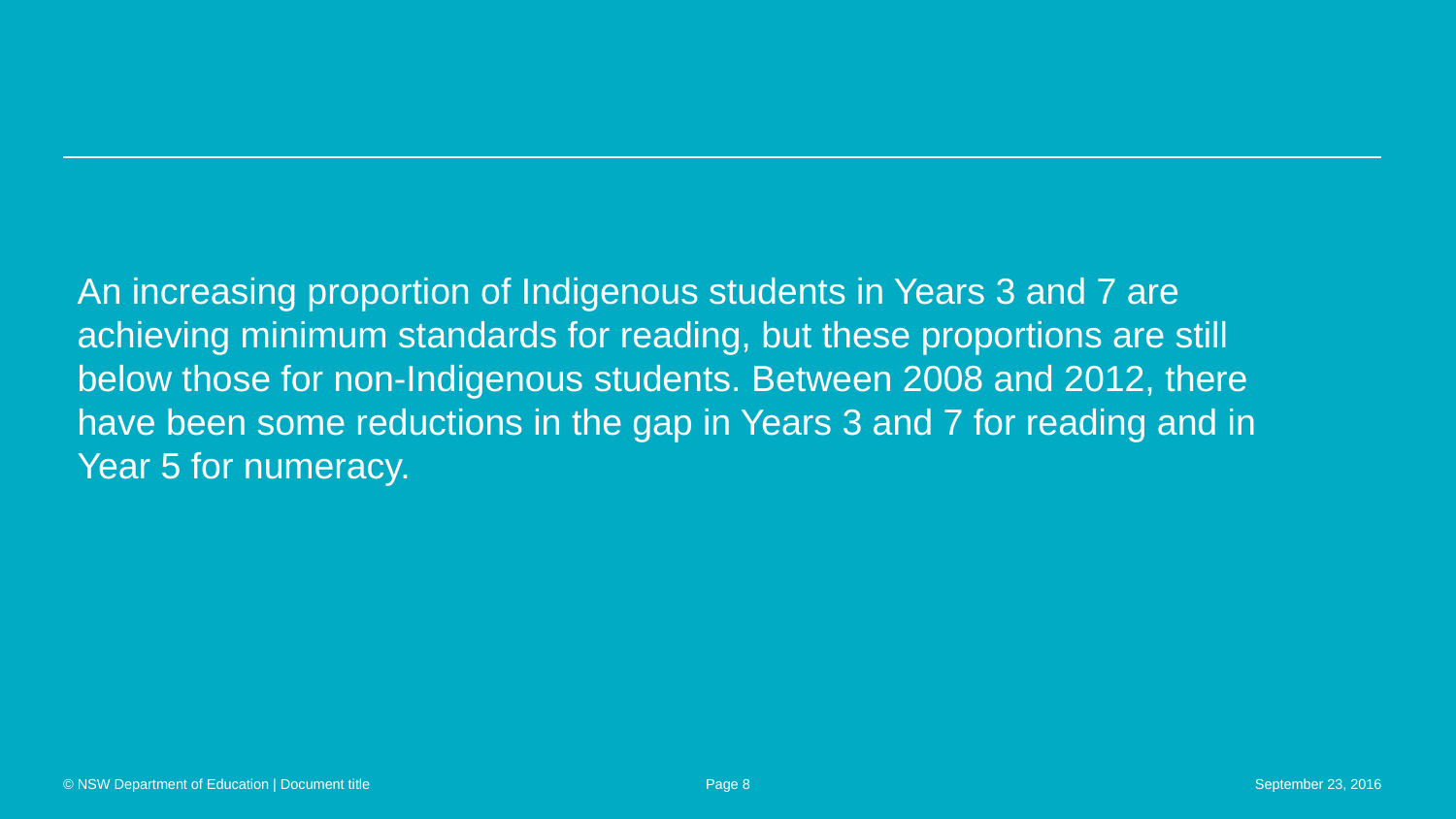

#
An increasing proportion of Indigenous students in Years 3 and 7 are achieving minimum standards for reading, but these proportions are still below those for non-Indigenous students. Between 2008 and 2012, there have been some reductions in the gap in Years 3 and 7 for reading and in Year 5 for numeracy.
© NSW Department of Education | Document title
Page 8
September 23, 2016